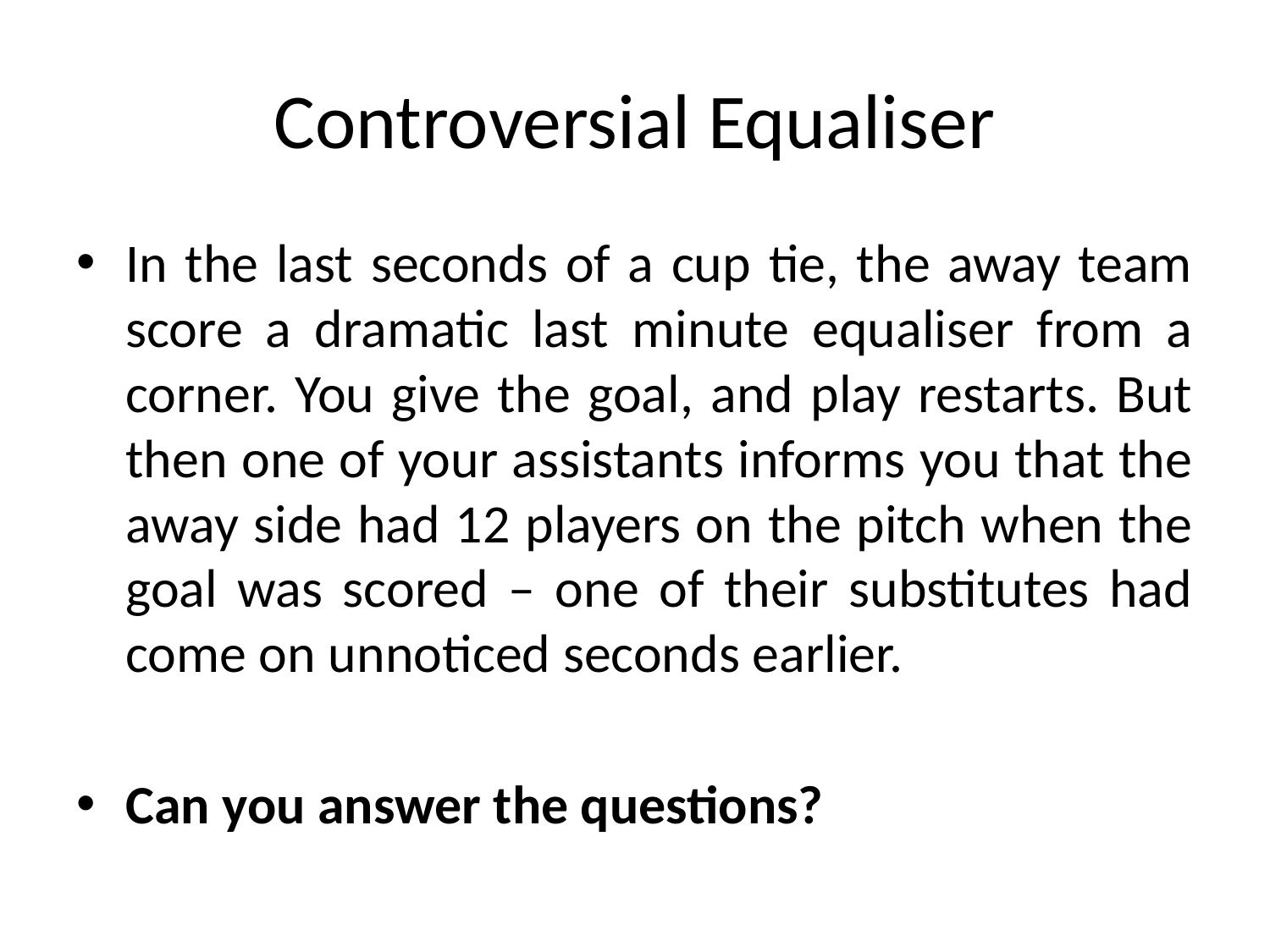

# Controversial Equaliser
In the last seconds of a cup tie, the away team score a dramatic last minute equaliser from a corner. You give the goal, and play restarts. But then one of your assistants informs you that the away side had 12 players on the pitch when the goal was scored – one of their substitutes had come on unnoticed seconds earlier.

Can you answer the questions?